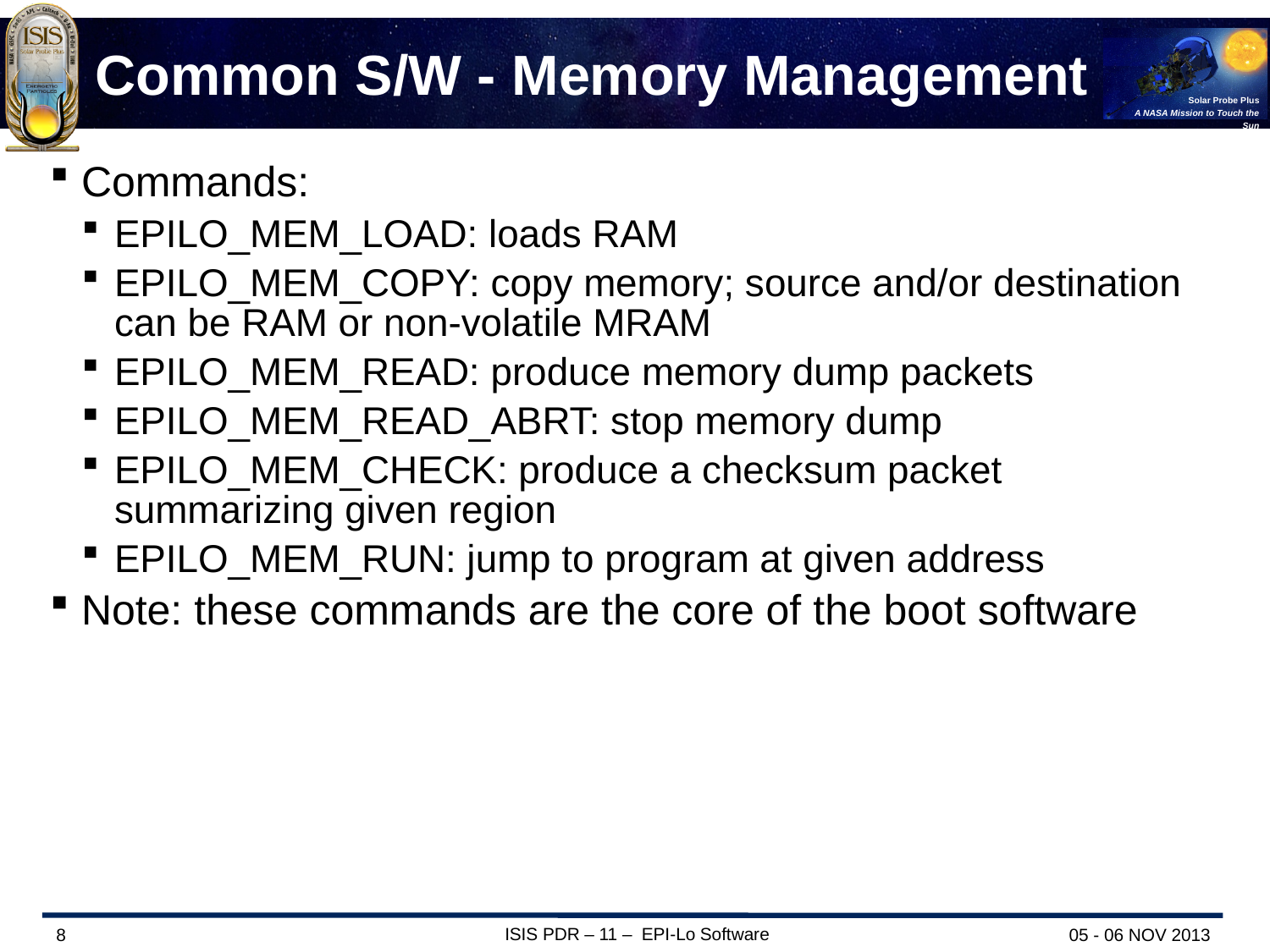

Commands:
EPILO_MEM_LOAD: loads RAM
EPILO_MEM_COPY: copy memory; source and/or destination can be RAM or non-volatile MRAM
EPILO_MEM_READ: produce memory dump packets
EPILO_MEM_READ_ABRT: stop memory dump
EPILO_MEM_CHECK: produce a checksum packet summarizing given region
EPILO_MEM_RUN: jump to program at given address
Note: these commands are the core of the boot software
# Common S/W - Memory Management